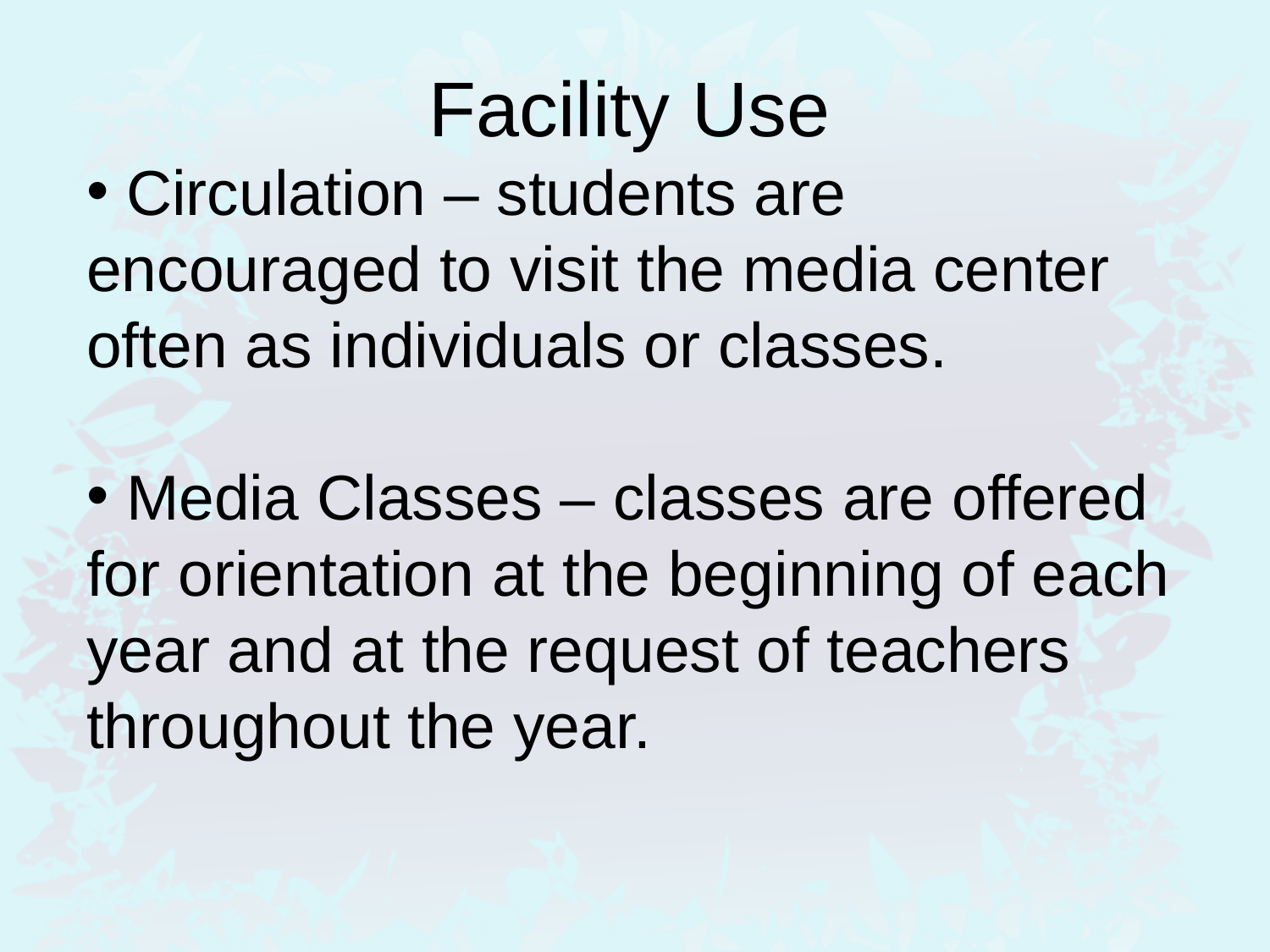

Facility Use
 Circulation – students are encouraged to visit the media center often as individuals or classes.

 Media Classes – classes are offered for orientation at the beginning of each year and at the request of teachers throughout the year.